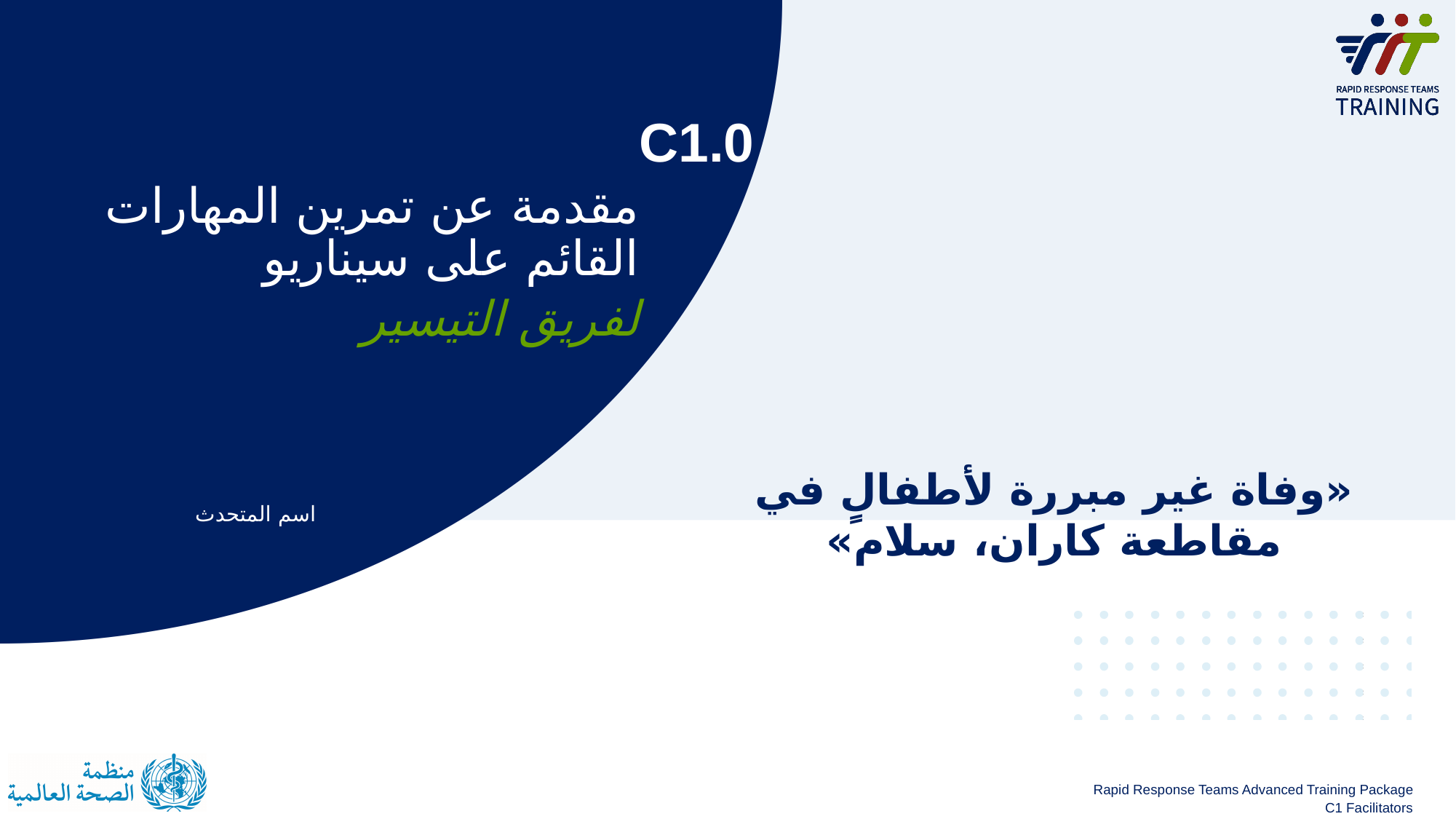

C1.0
مقدمة عن تمرين المهارات القائم على سيناريو
لفريق التيسير
«وفاة غير مبررة لأطفالٍ في مقاطعة كاران، سلام»
اسم المتحدث